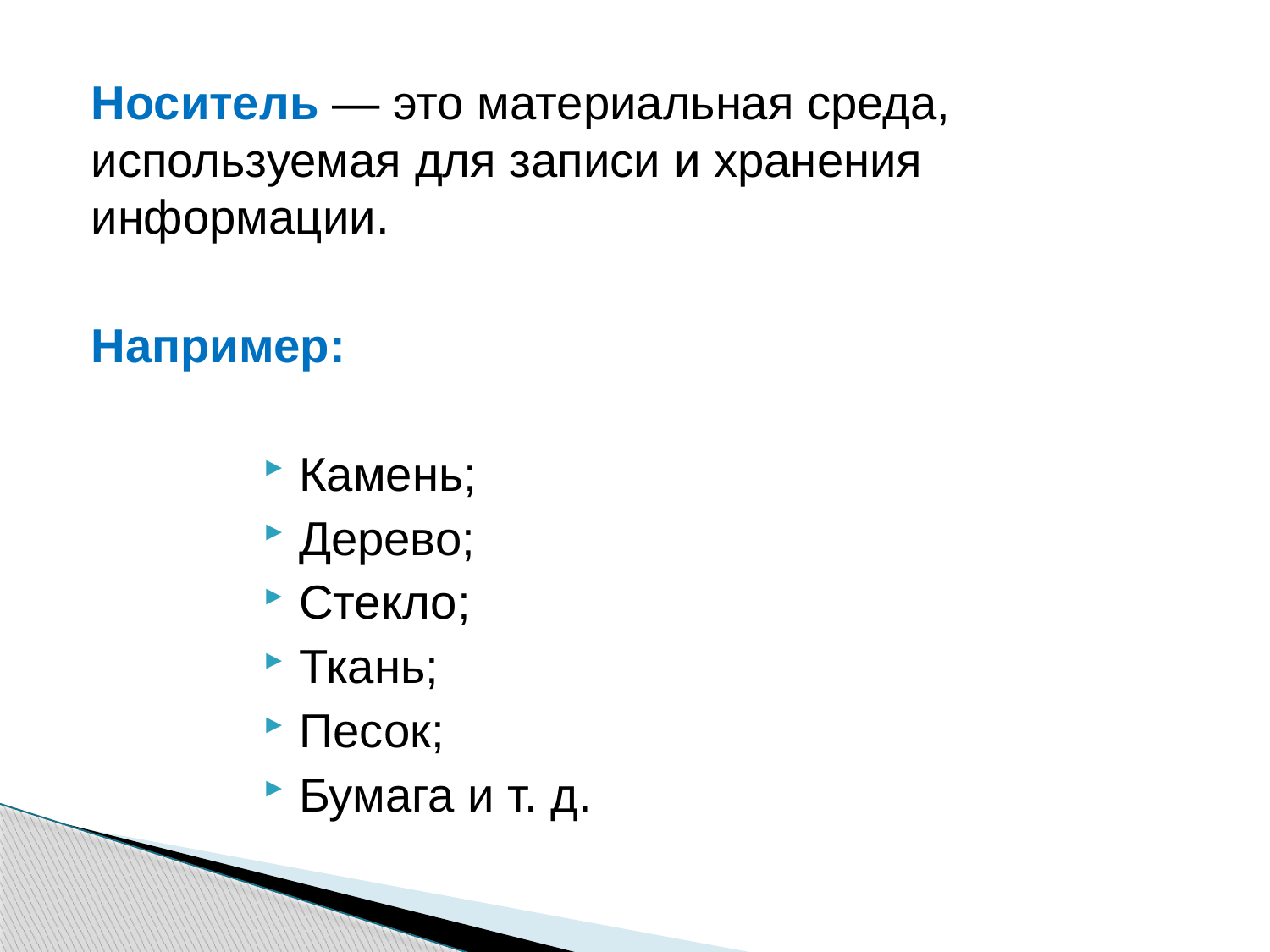

Носитель — это материальная среда, используемая для записи и хранения информации.

Например:

Камень;
Дерево;
Стекло;
Ткань;
Песок;
Бумага и т. д.